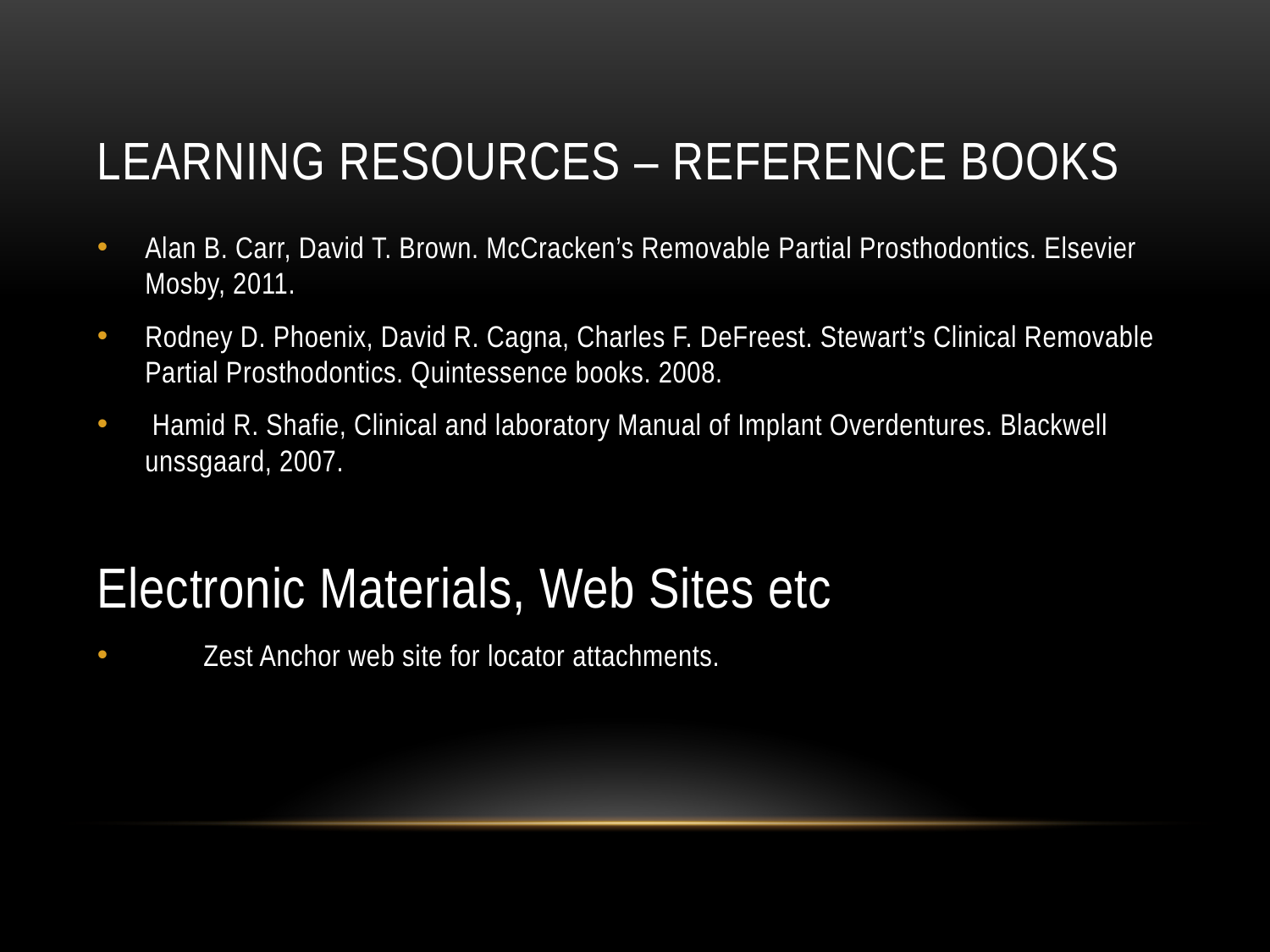

# Learning Resources – Reference Books
Alan B. Carr, David T. Brown. McCracken’s Removable Partial Prosthodontics. Elsevier Mosby, 2011.
Rodney D. Phoenix, David R. Cagna, Charles F. DeFreest. Stewart’s Clinical Removable Partial Prosthodontics. Quintessence books. 2008.
 Hamid R. Shafie, Clinical and laboratory Manual of Implant Overdentures. Blackwell unssgaard, 2007.

Electronic Materials, Web Sites etc
        Zest Anchor web site for locator attachments.